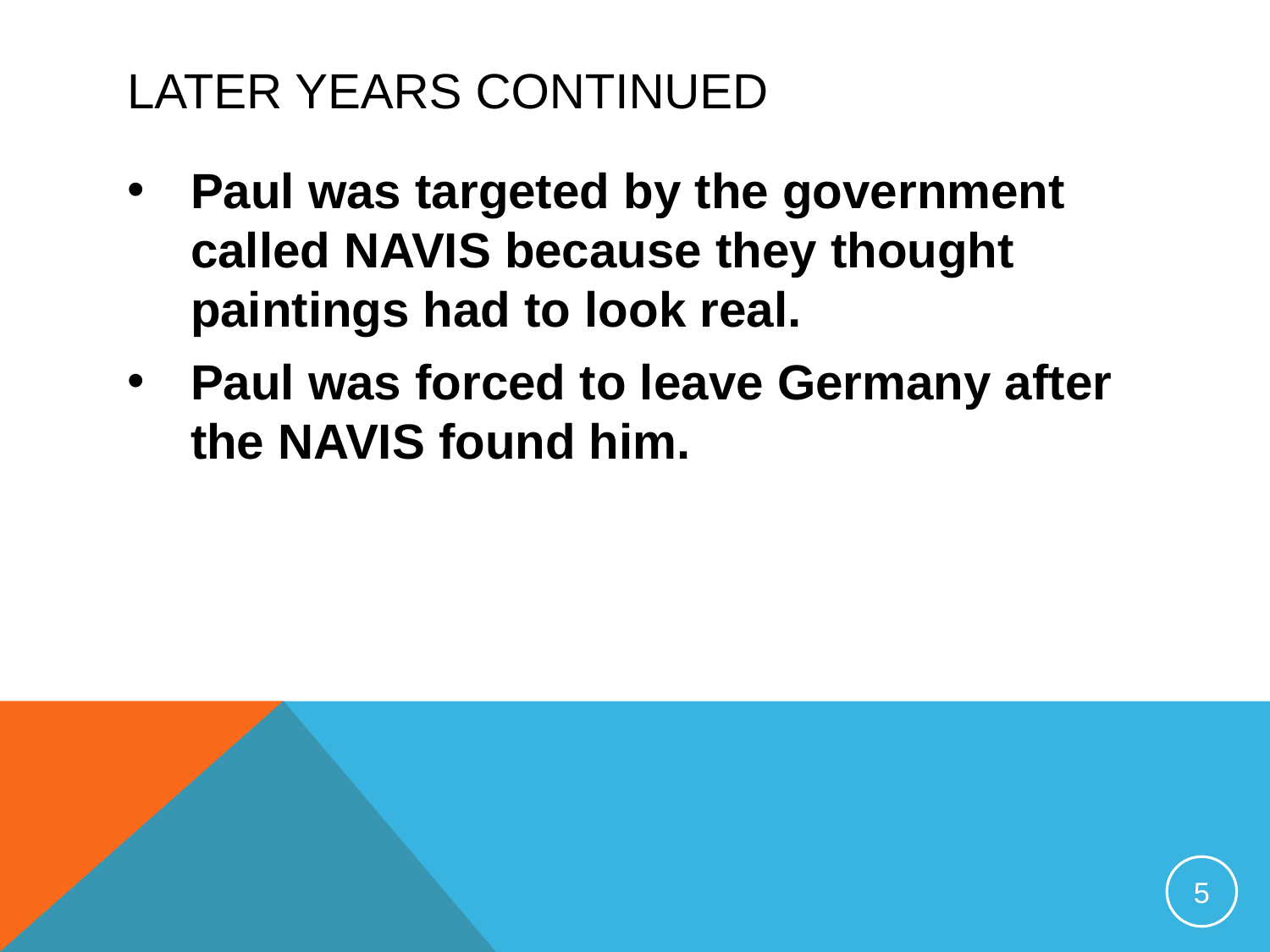

# Later years continued
Paul was targeted by the government called NAVIS because they thought paintings had to look real.
Paul was forced to leave Germany after the NAVIS found him.
5